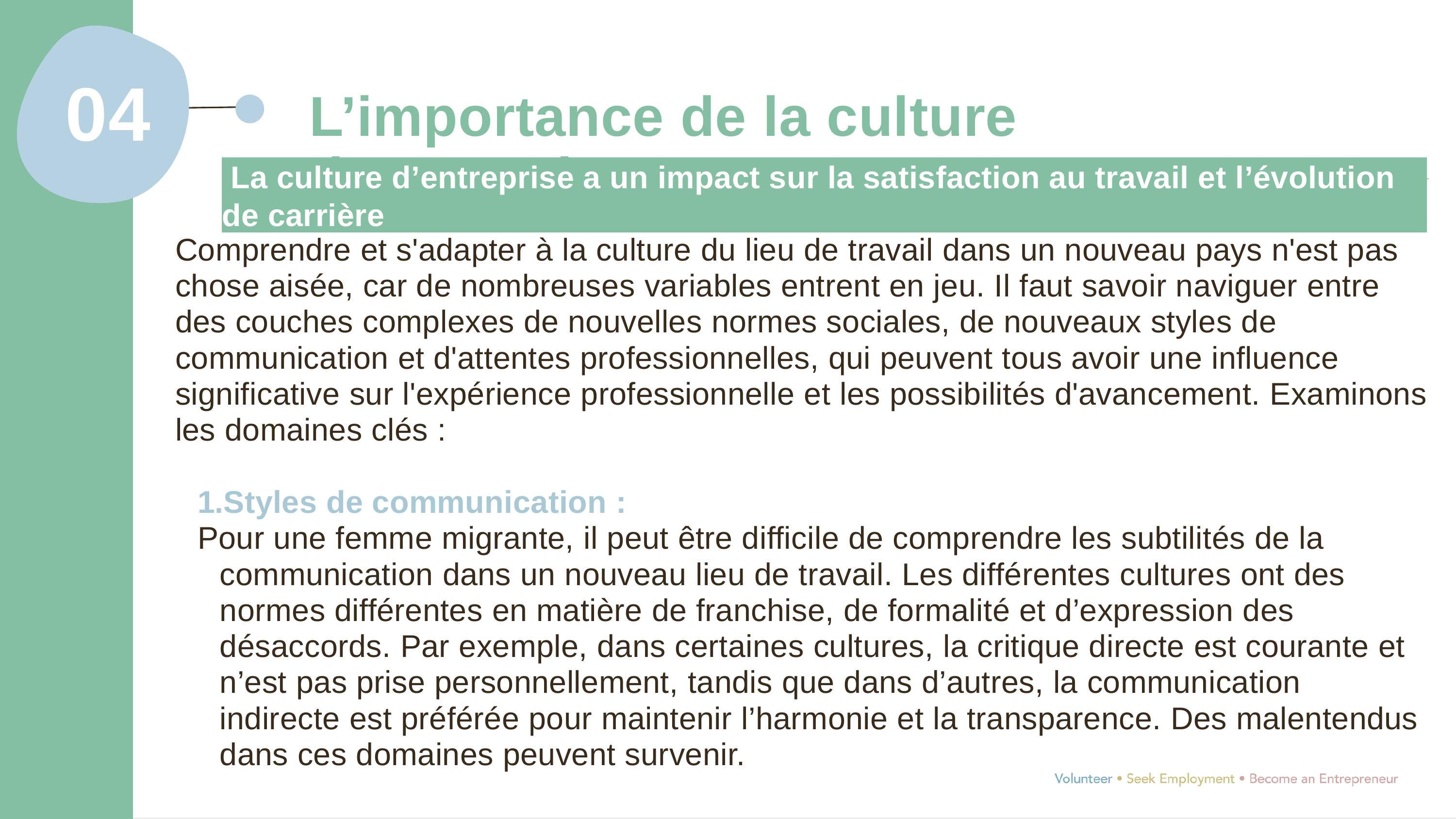

04
L’importance de la culture d’entreprise

 La culture d’entreprise a un impact sur la satisfaction au travail et l’évolution de carrière

Comprendre et s'adapter à la culture du lieu de travail dans un nouveau pays n'est pas chose aisée, car de nombreuses variables entrent en jeu. Il faut savoir naviguer entre des couches complexes de nouvelles normes sociales, de nouveaux styles de communication et d'attentes professionnelles, qui peuvent tous avoir une influence significative sur l'expérience professionnelle et les possibilités d'avancement. Examinons les domaines clés :

Styles de communication :
Pour une femme migrante, il peut être difficile de comprendre les subtilités de la communication dans un nouveau lieu de travail. Les différentes cultures ont des normes différentes en matière de franchise, de formalité et d’expression des désaccords. Par exemple, dans certaines cultures, la critique directe est courante et n’est pas prise personnellement, tandis que dans d’autres, la communication indirecte est préférée pour maintenir l’harmonie et la transparence. Des malentendus dans ces domaines peuvent survenir.